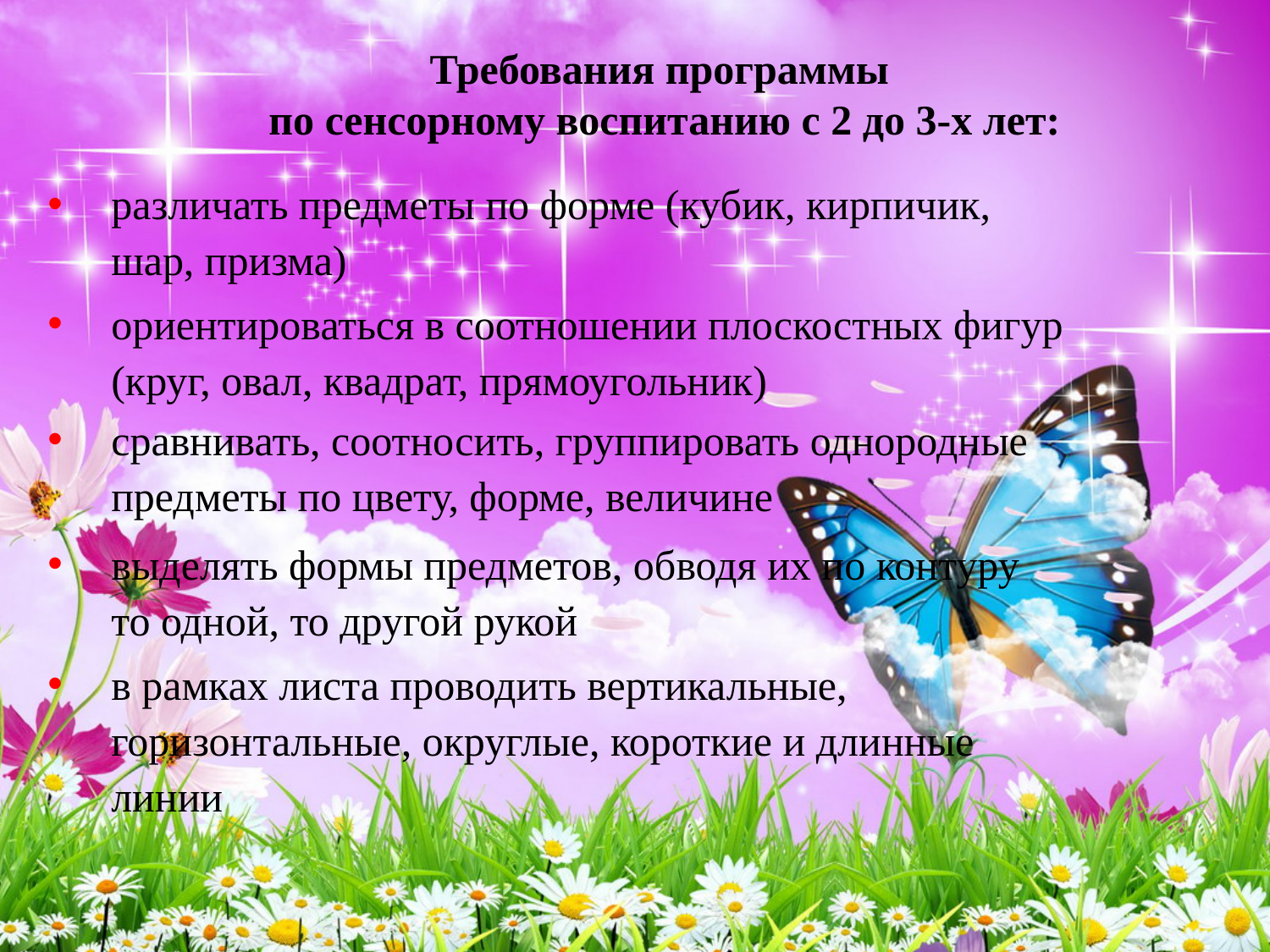

# Требования программы по сенсорному воспитанию с 2 до 3-х лет:
различать предметы по форме (кубик, кирпичик, шар, призма)
ориентироваться в соотношении плоскостных фигур (круг, овал, квадрат, прямоугольник)
сравнивать, соотносить, группировать однородные предметы по цвету, форме, величине
выделять формы предметов, обводя их по контуру то одной, то другой рукой
в рамках листа проводить вертикальные, горизонтальные, округлые, короткие и длинные линии